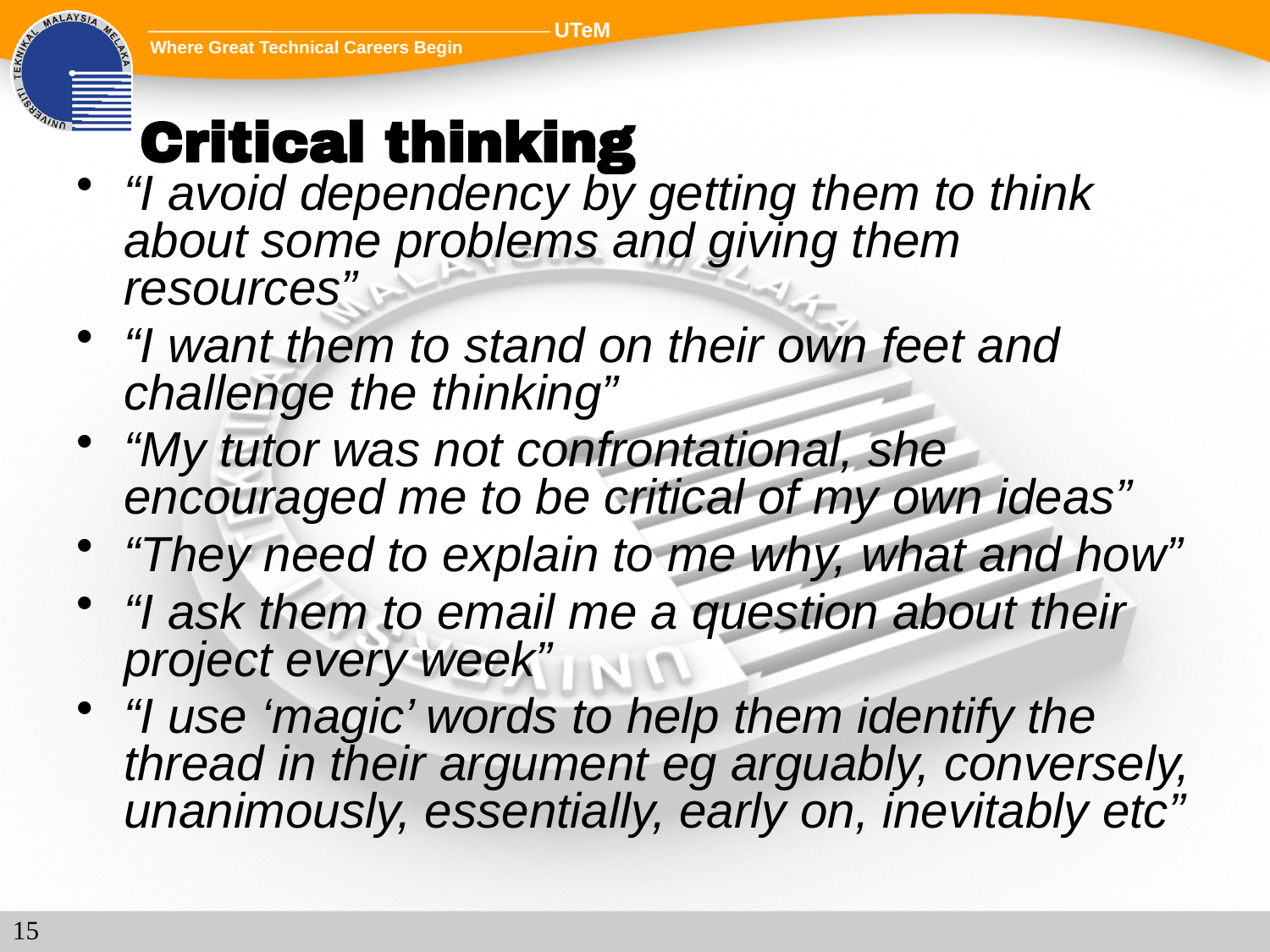

# Critical thinking
“I avoid dependency by getting them to think about some problems and giving them resources”
“I want them to stand on their own feet and challenge the thinking”
“My tutor was not confrontational, she encouraged me to be critical of my own ideas”
“They need to explain to me why, what and how”
“I ask them to email me a question about their project every week”
“I use ‘magic’ words to help them identify the thread in their argument eg arguably, conversely, unanimously, essentially, early on, inevitably etc”